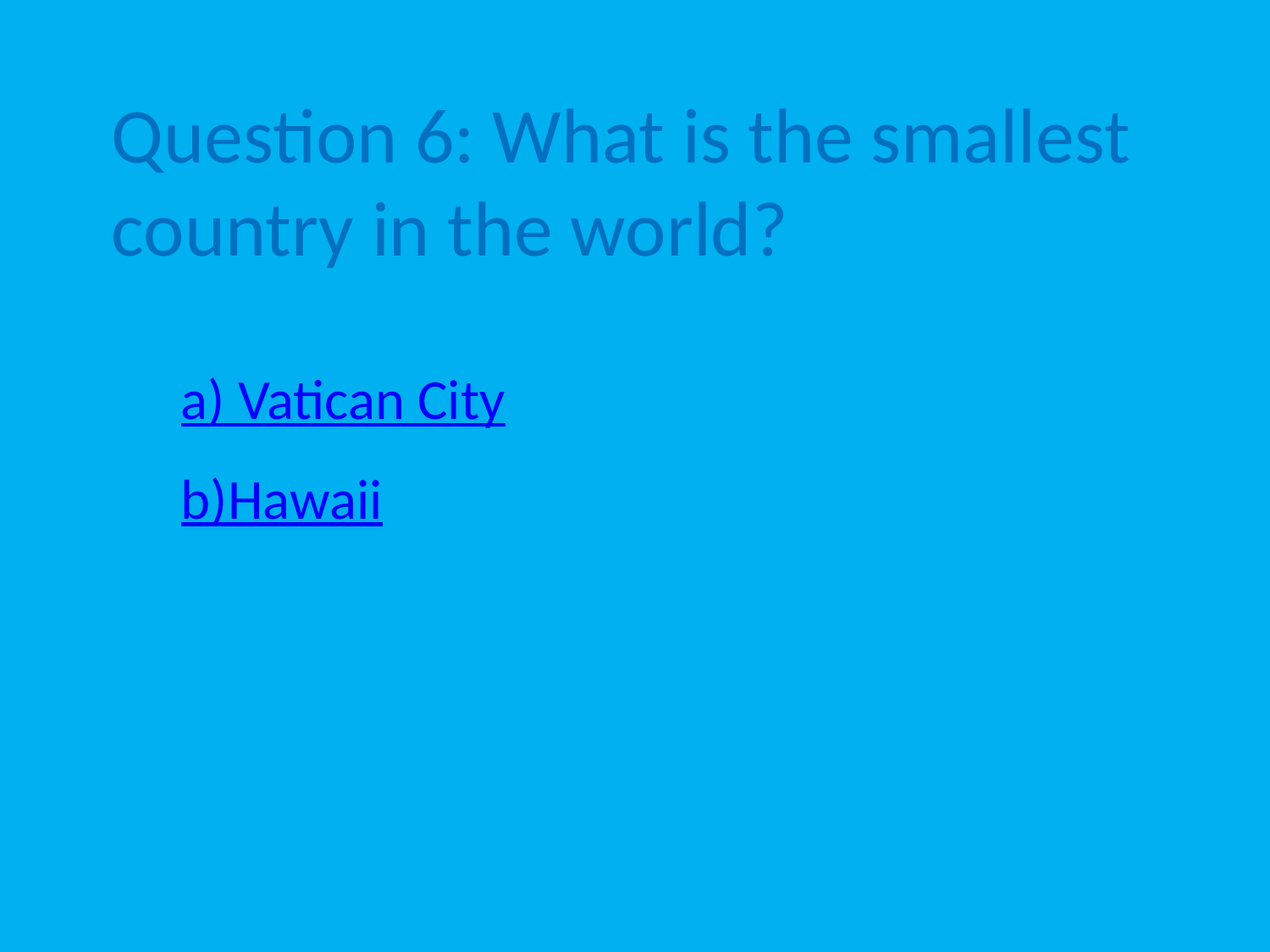

Question 6: What is the smallest country in the world?
a) Vatican City
b)Hawaii